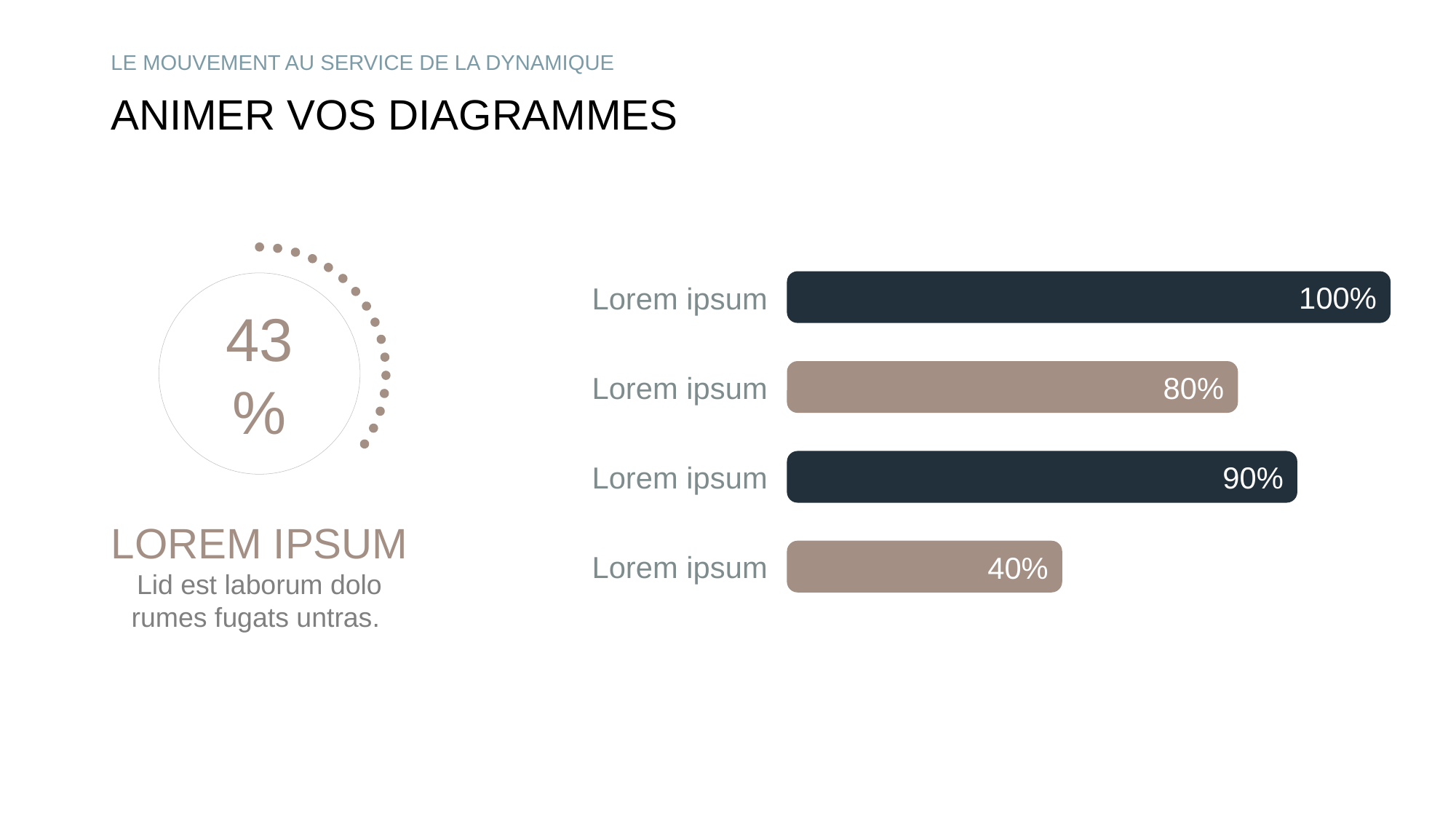

Le mouvement au service de la dynamique
# Animer vos diagrammes

100%
43%
Lorem ipsum
80%
Lorem ipsum
90%
Lorem ipsum
LOREM IPSUM
40%
Lorem ipsum
Lid est laborum dolo rumes fugats untras.